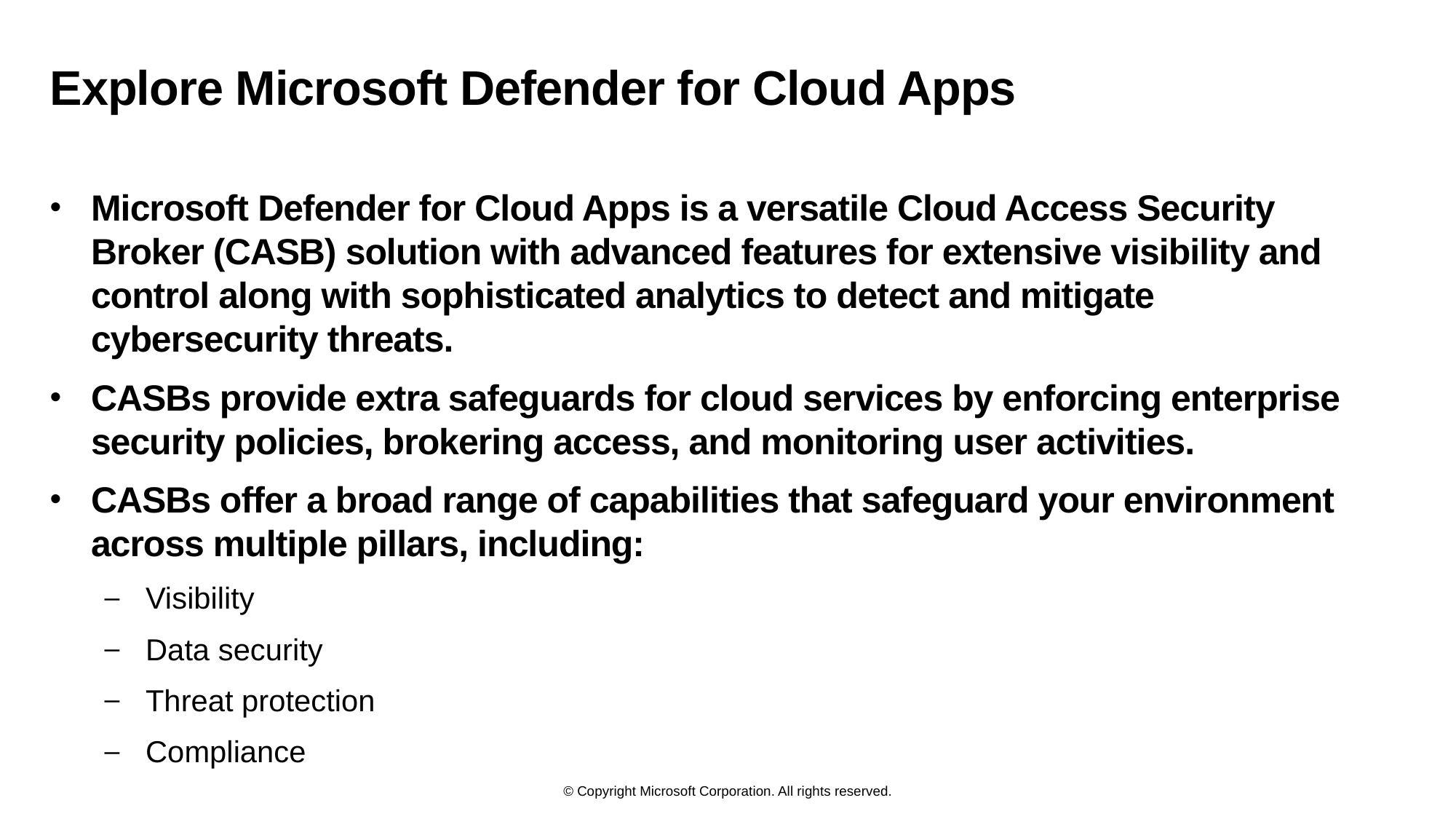

# Explore Microsoft Defender for Cloud Apps
Microsoft Defender for Cloud Apps is a versatile Cloud Access Security Broker (CASB) solution with advanced features for extensive visibility and control along with sophisticated analytics to detect and mitigate cybersecurity threats.
CASBs provide extra safeguards for cloud services by enforcing enterprise security policies, brokering access, and monitoring user activities.
CASBs offer a broad range of capabilities that safeguard your environment across multiple pillars, including:
Visibility
Data security
Threat protection
Compliance